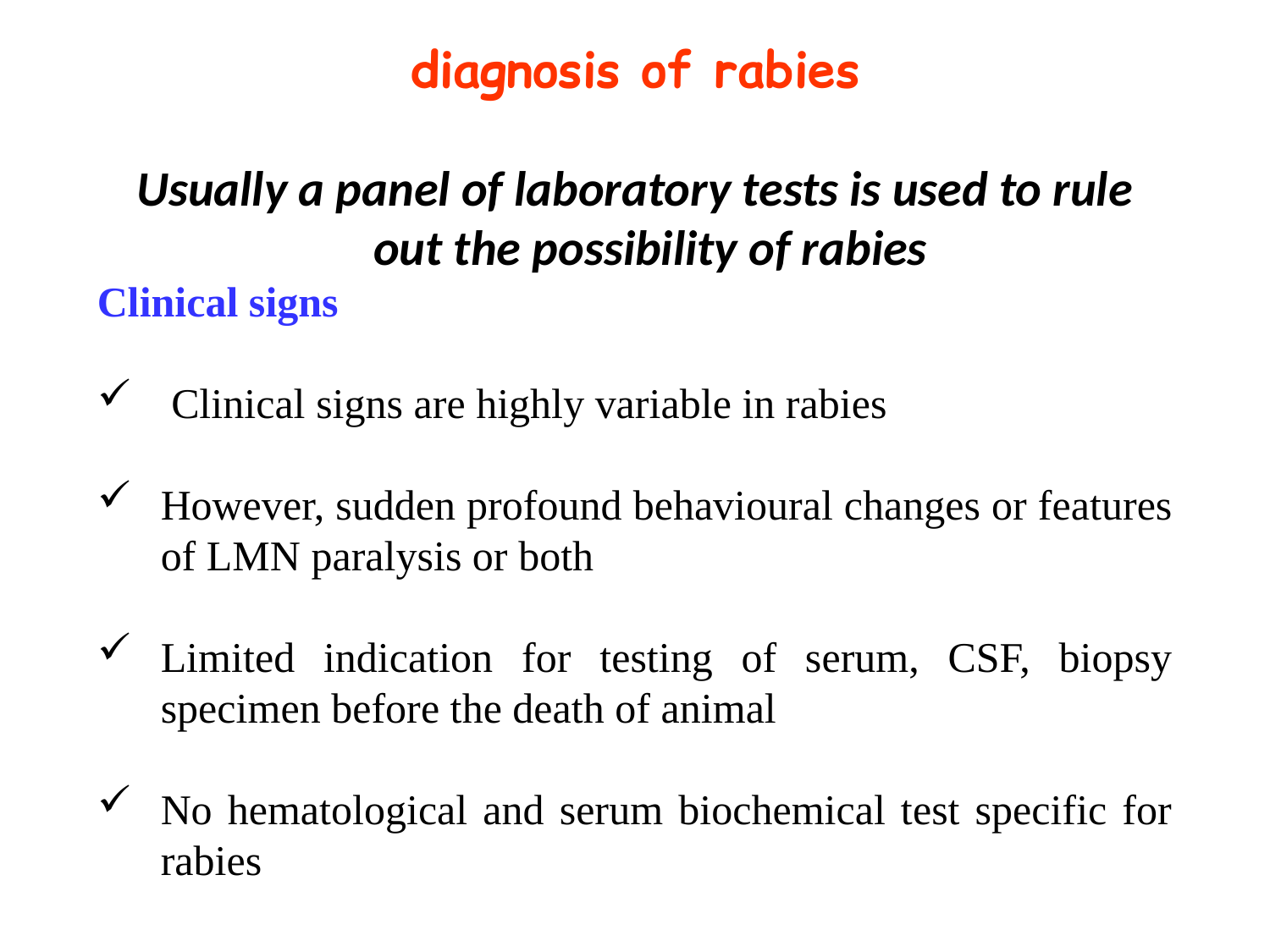

diagnosis of rabies

Usually a panel of laboratory tests is used to rule out the possibility of rabies
Clinical signs

 Clinical signs are highly variable in rabies

However, sudden profound behavioural changes or features of LMN paralysis or both

Limited indication for testing of serum, CSF, biopsy specimen before the death of animal

No hematological and serum biochemical test specific for rabies